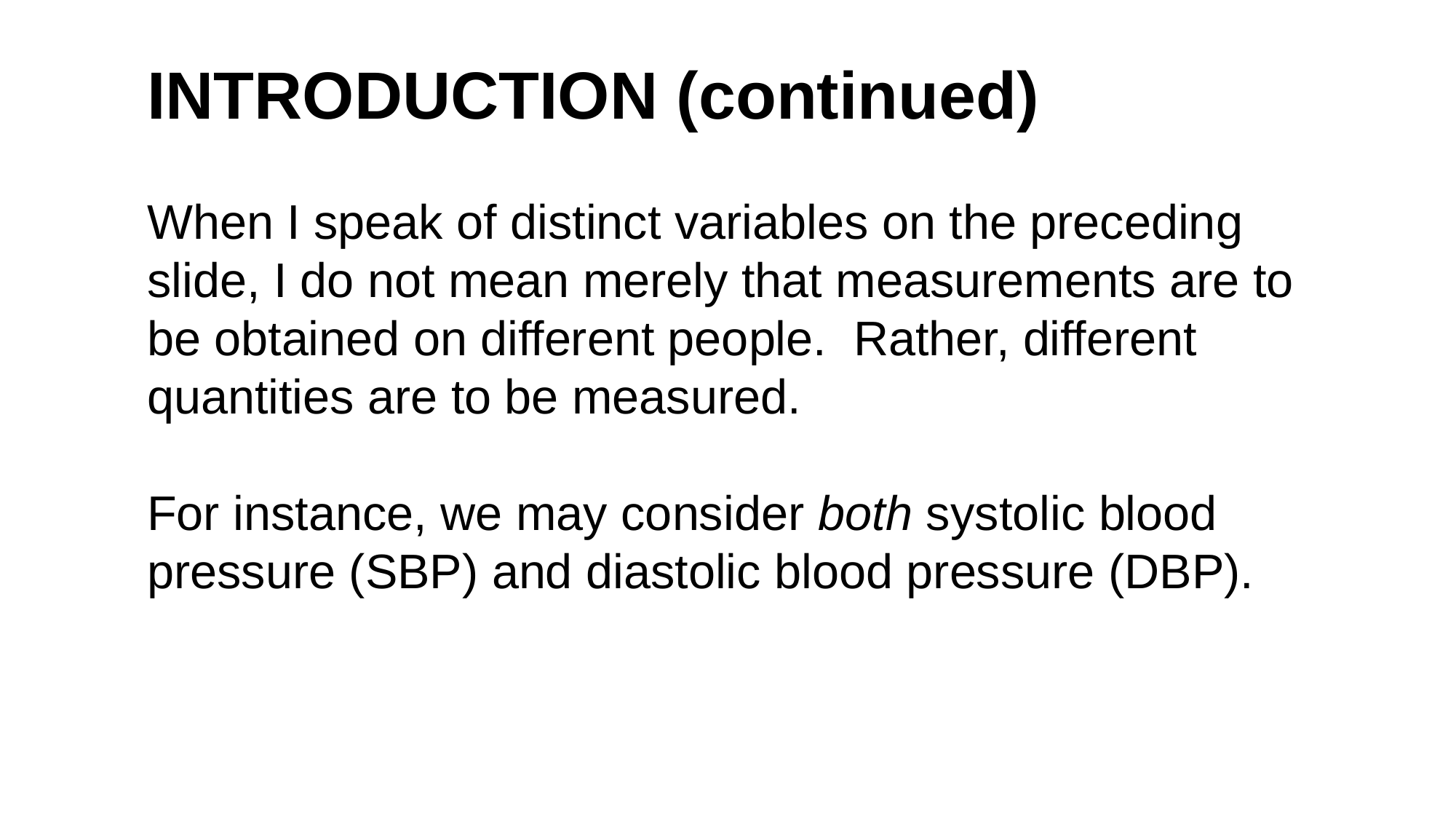

#
INTRODUCTION (continued)

When I speak of distinct variables on the preceding slide, I do not mean merely that measurements are to be obtained on different people.  Rather, different quantities are to be measured.

For instance, we may consider both systolic blood pressure (SBP) and diastolic blood pressure (DBP).